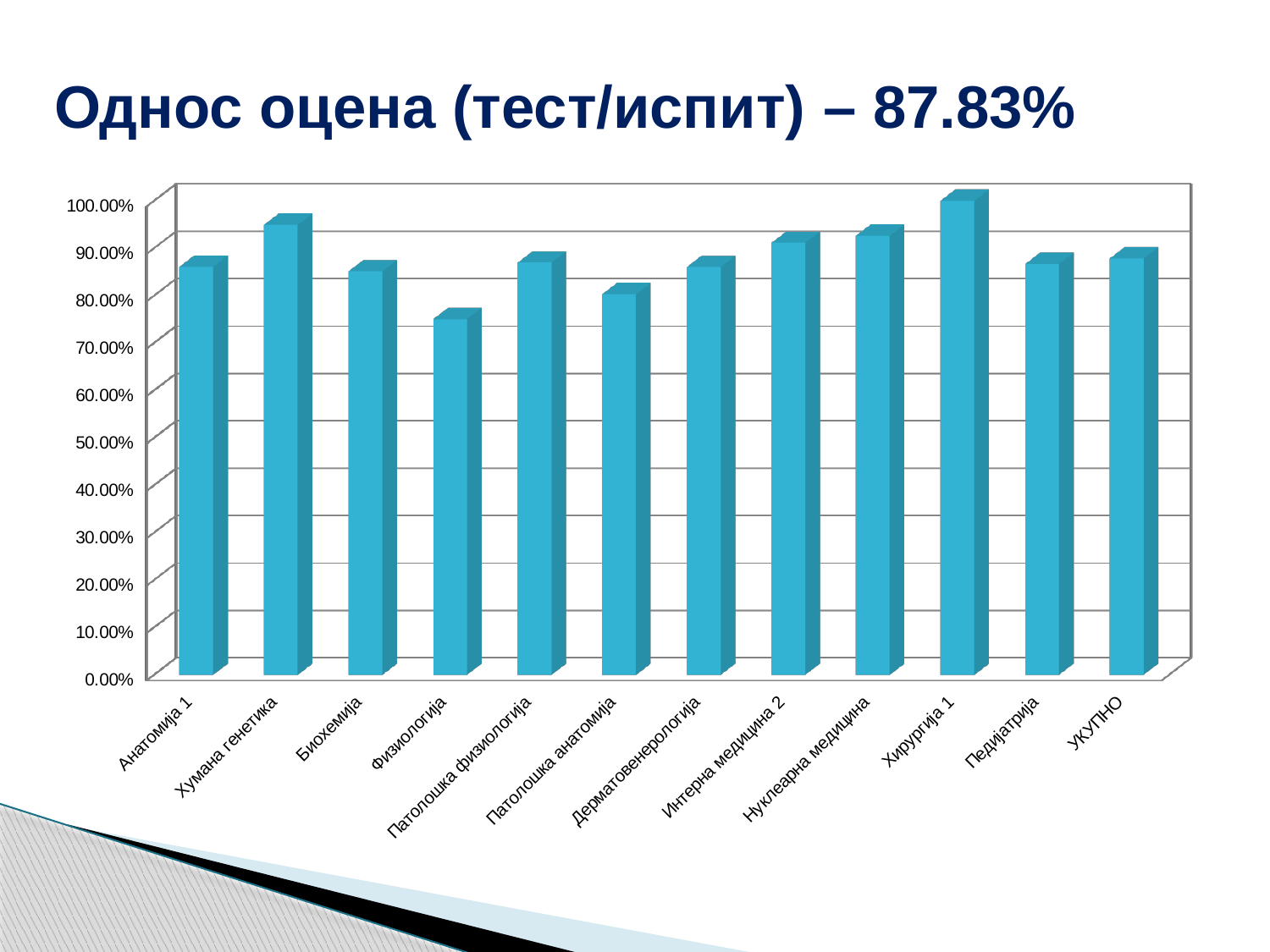

# Однос оцена (тест/испит) – 87.83%

[unsupported chart]

[unsupported chart]

[unsupported chart]